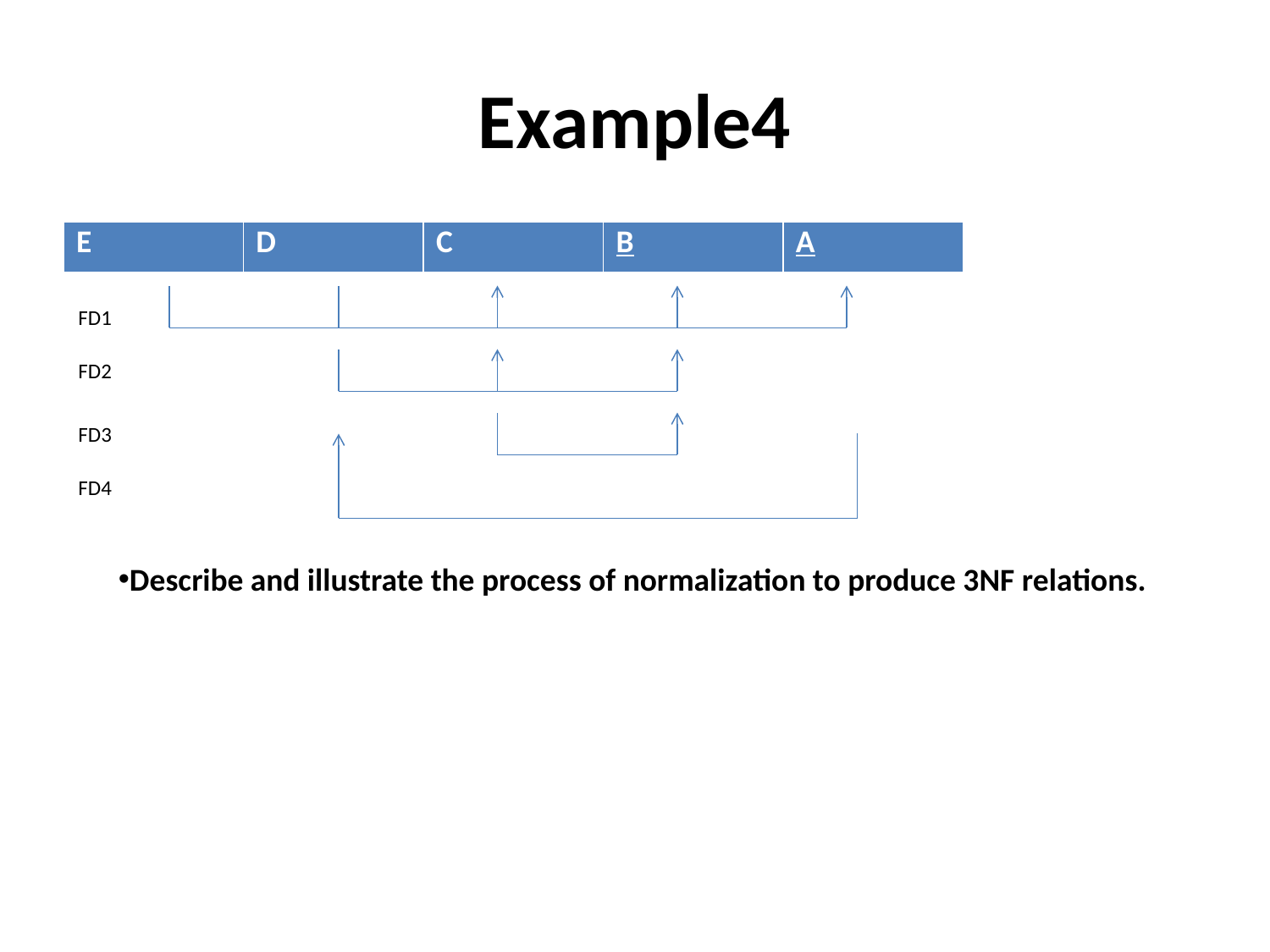

# Example4
| E | D | C | B | A |
| --- | --- | --- | --- | --- |
FD1
FD2
FD3
FD4
Describe and illustrate the process of normalization to produce 3NF relations.